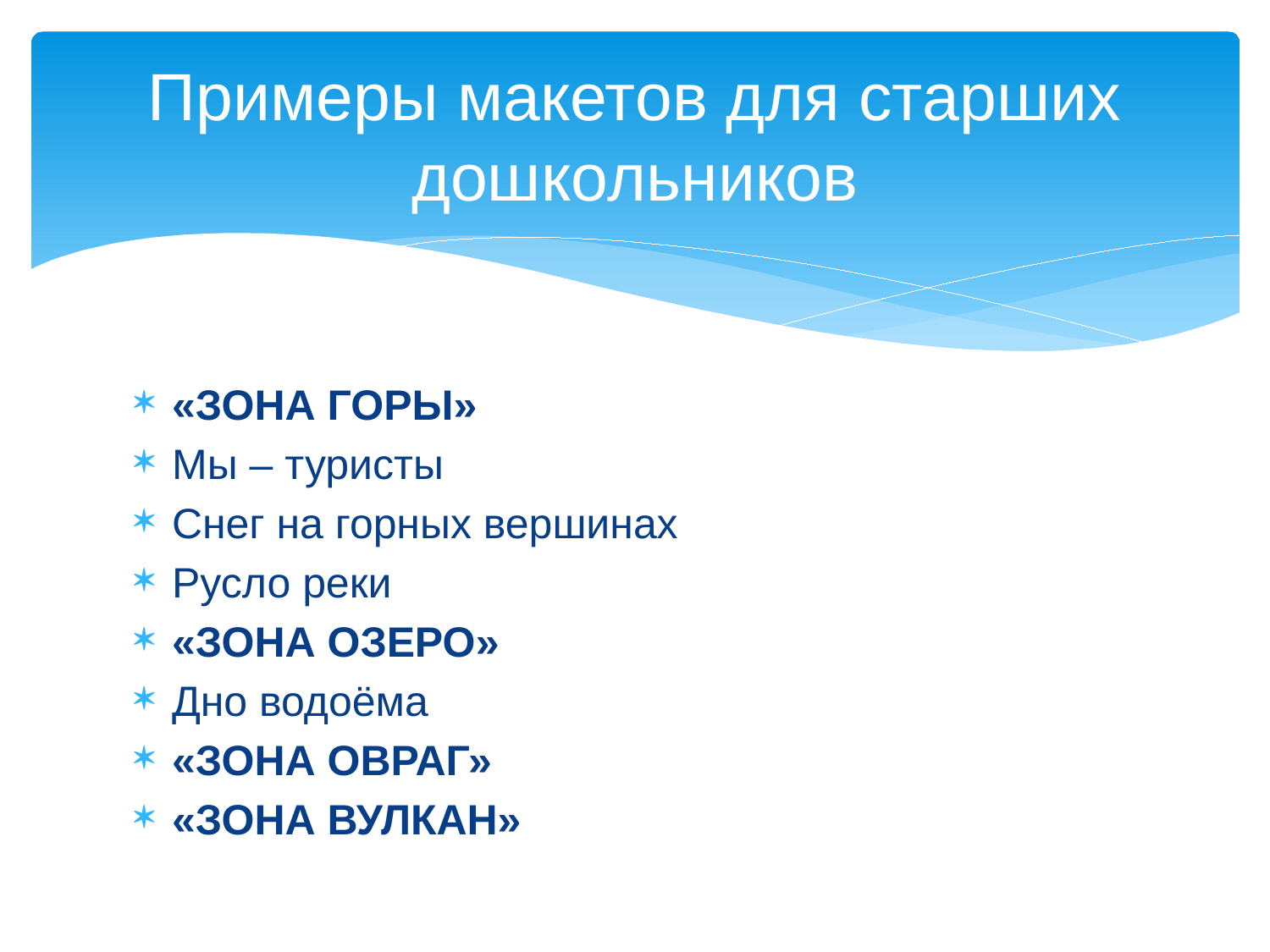

# Примеры макетов для старших дошкольников
«ЗОНА ГОРЫ»
Мы – туристы
Снег на горных вершинах
Русло реки
«ЗОНА ОЗЕРО»
Дно водоёма
«ЗОНА ОВРАГ»
«ЗОНА ВУЛКАН»